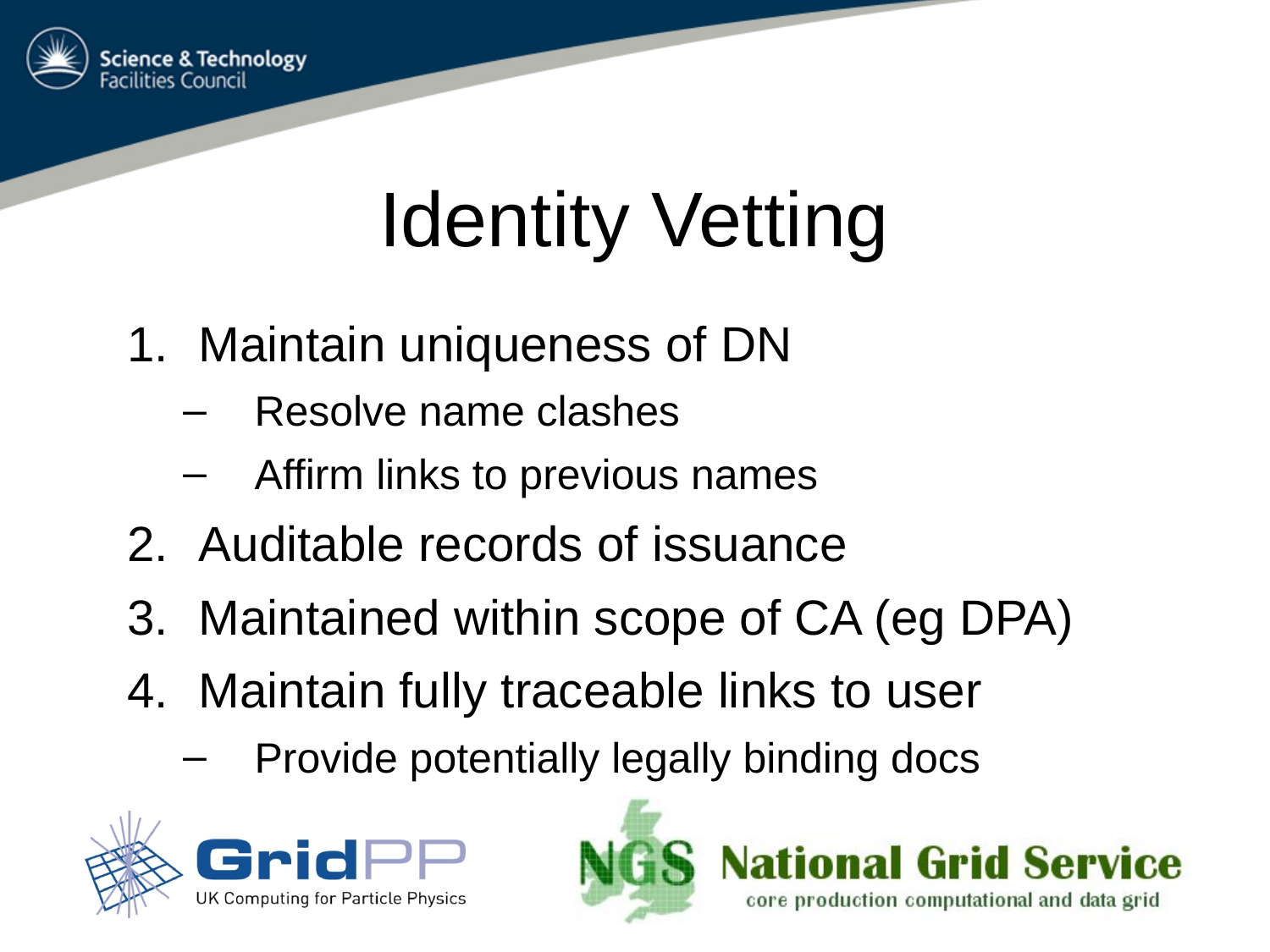

# Identity Vetting
Maintain uniqueness of DN
Resolve name clashes
Affirm links to previous names
Auditable records of issuance
Maintained within scope of CA (eg DPA)
Maintain fully traceable links to user
Provide potentially legally binding docs